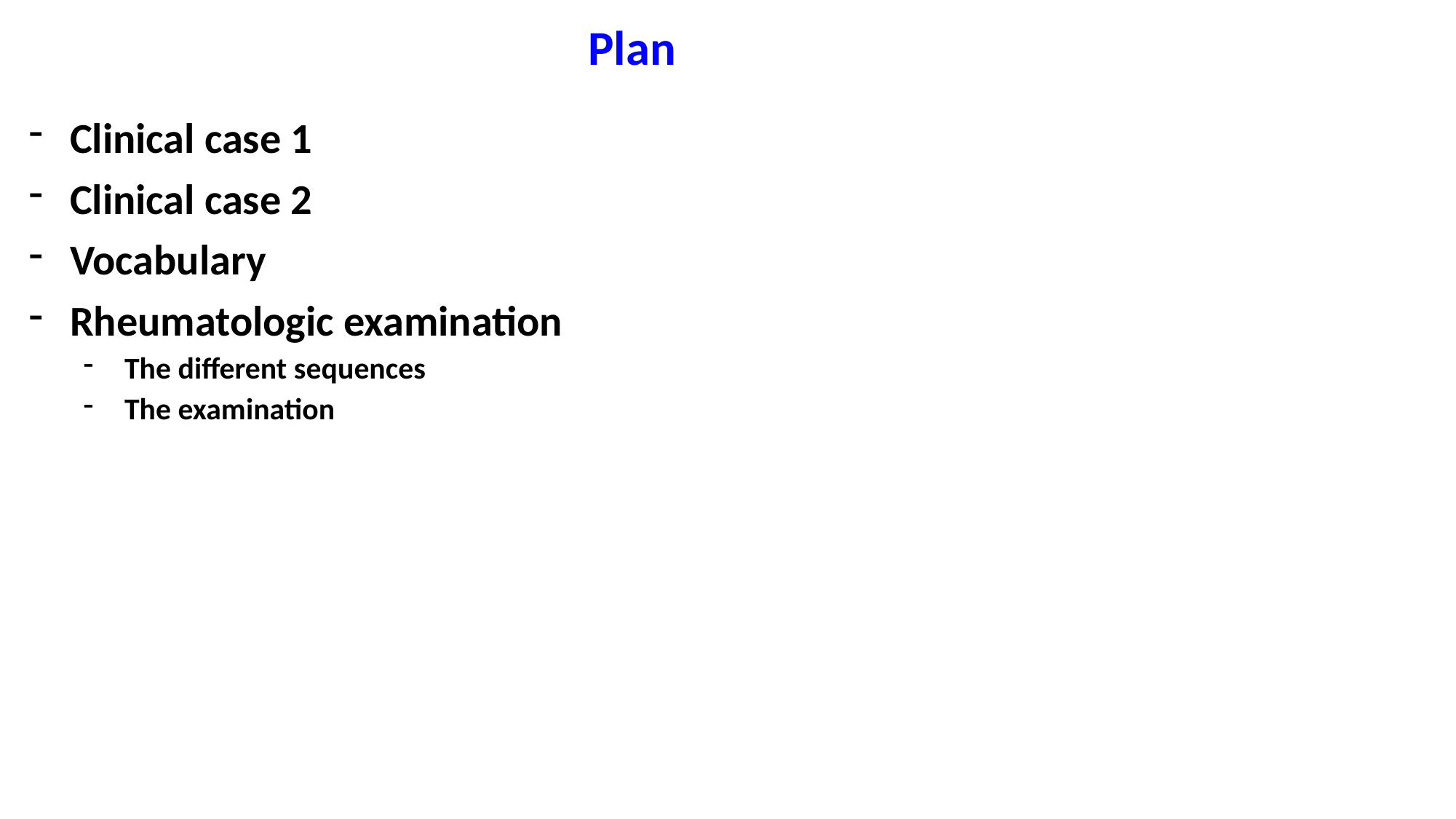

Plan
Clinical case 1
Clinical case 2
Vocabulary
Rheumatologic examination
The different sequences
The examination